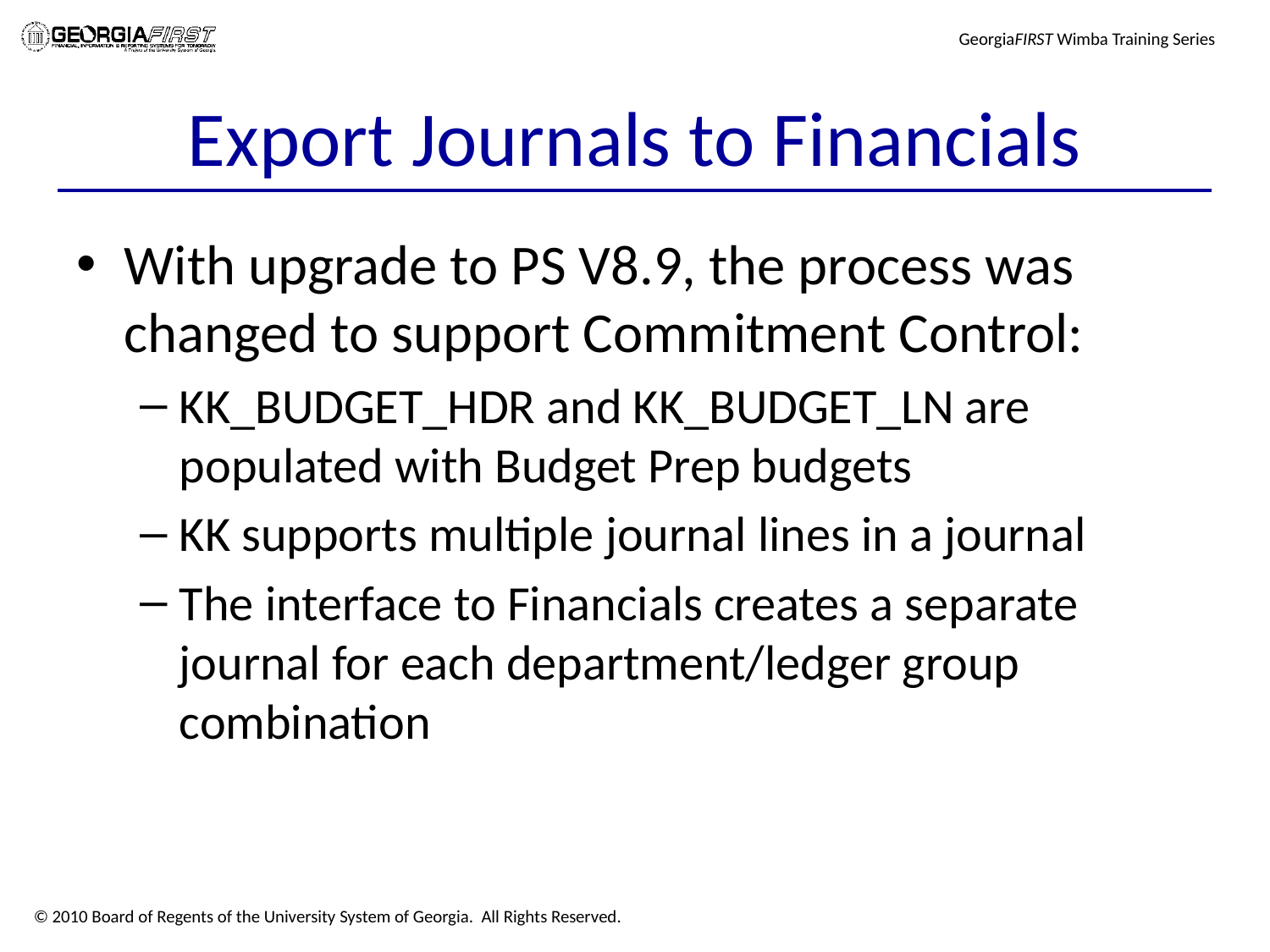

# Export Journals to Financials
With upgrade to PS V8.9, the process was changed to support Commitment Control:
KK_BUDGET_HDR and KK_BUDGET_LN are populated with Budget Prep budgets
KK supports multiple journal lines in a journal
The interface to Financials creates a separate journal for each department/ledger group combination